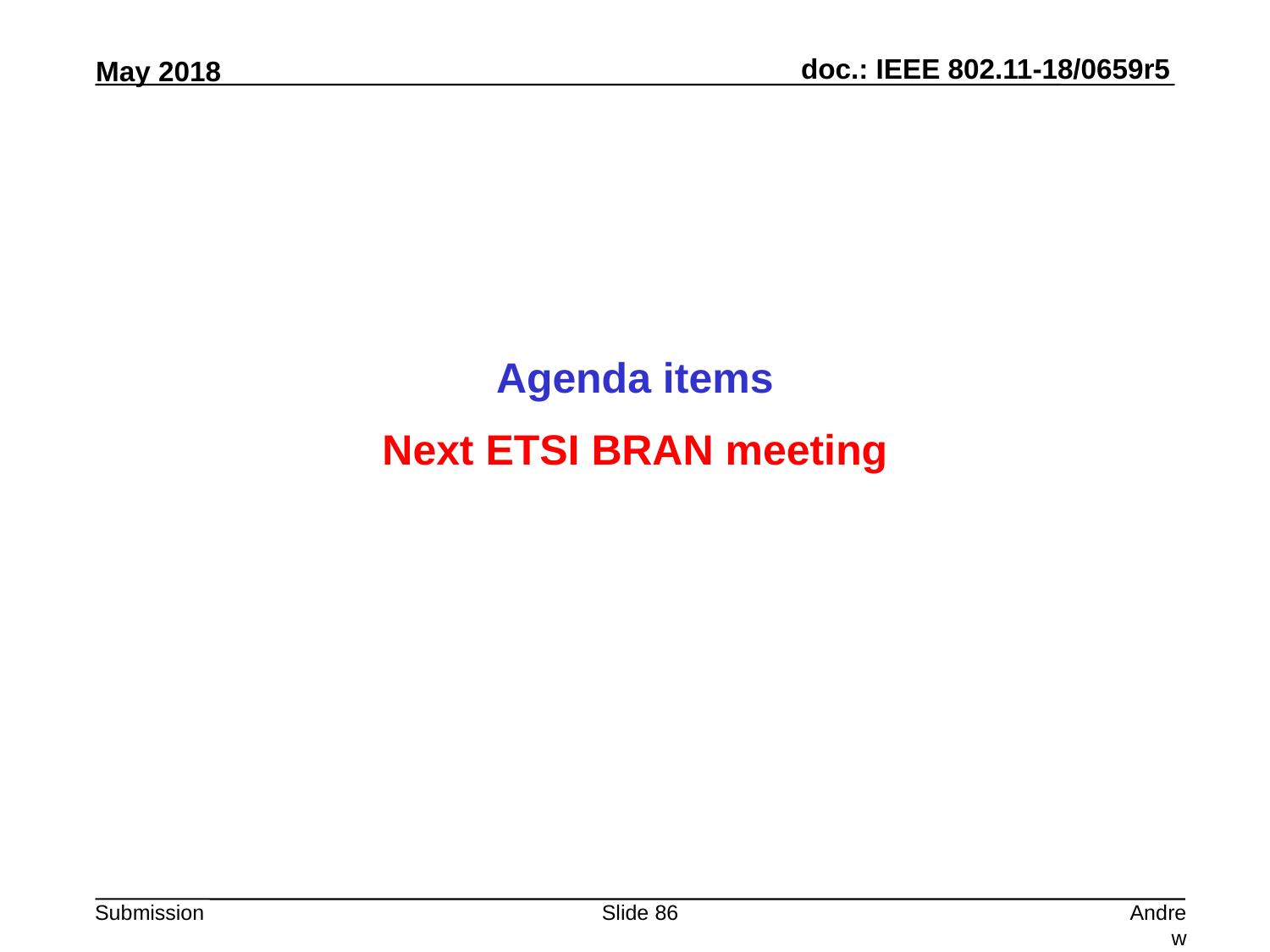

Agenda items
Next ETSI BRAN meeting
Slide 86
Andrew Myles, Cisco